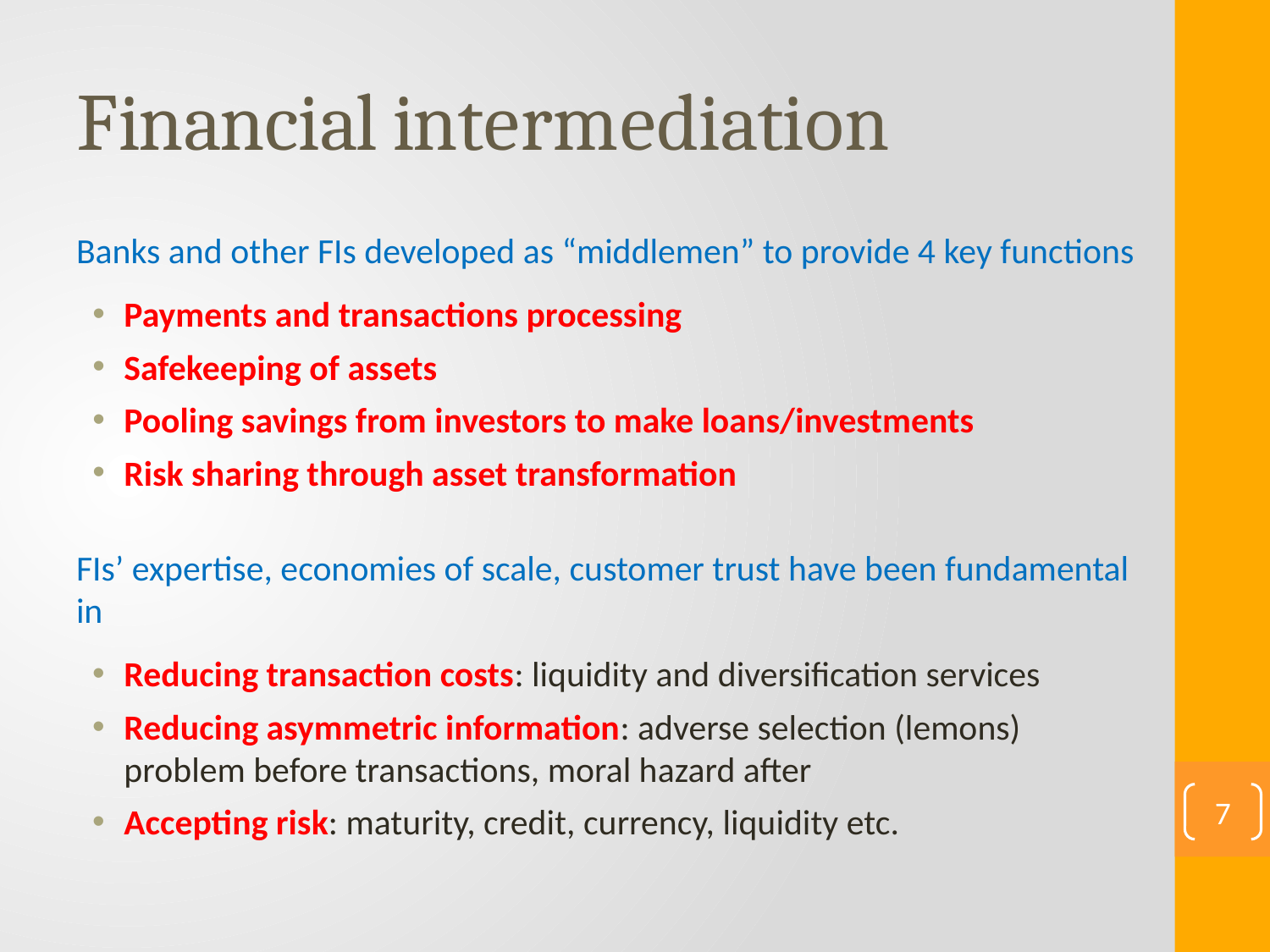

# Financial intermediation
Banks and other FIs developed as “middlemen” to provide 4 key functions
Payments and transactions processing
Safekeeping of assets
Pooling savings from investors to make loans/investments
Risk sharing through asset transformation
FIs’ expertise, economies of scale, customer trust have been fundamental in
Reducing transaction costs: liquidity and diversification services
Reducing asymmetric information: adverse selection (lemons) problem before transactions, moral hazard after
Accepting risk: maturity, credit, currency, liquidity etc.
7